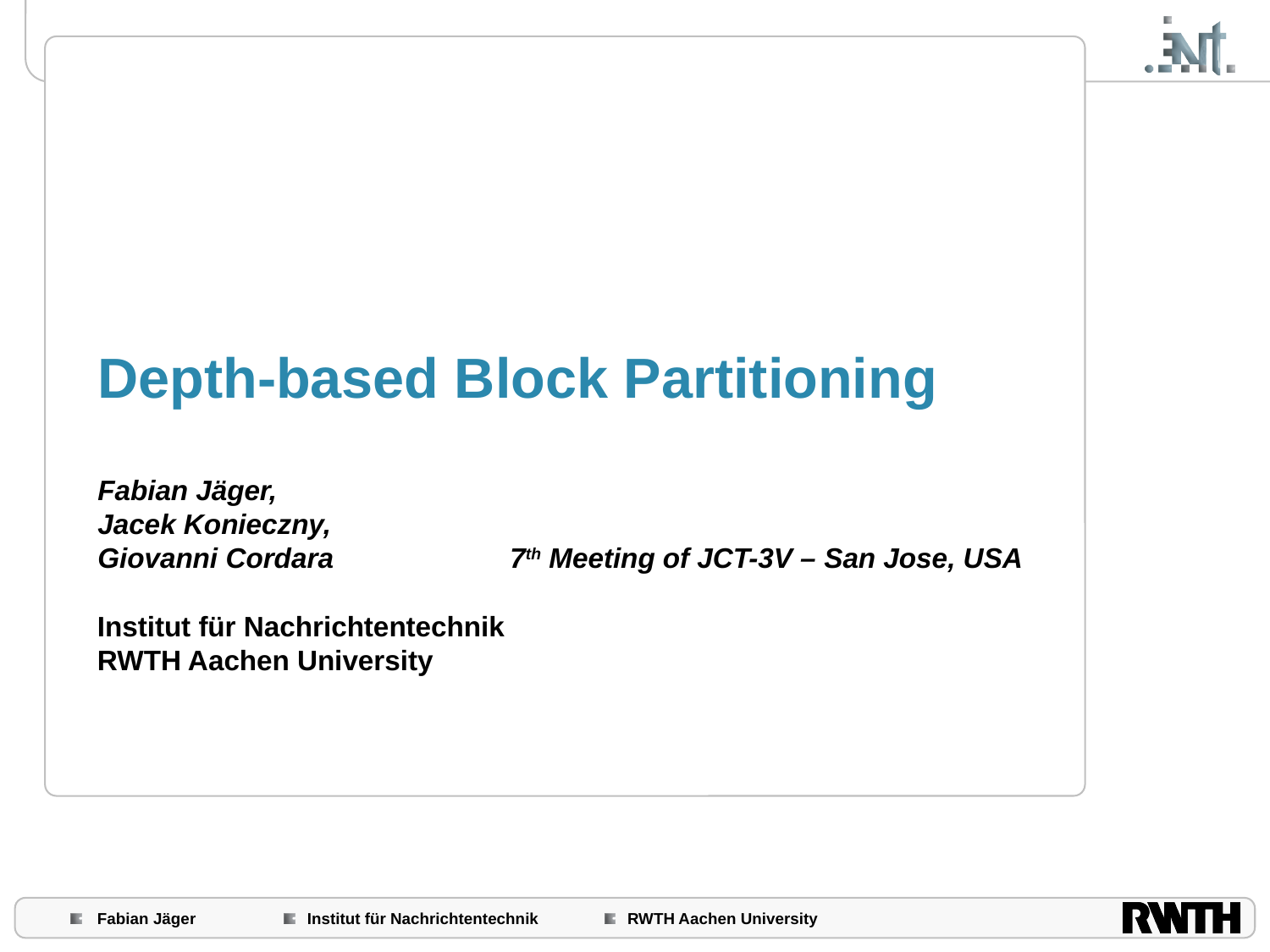

# Depth-based Block Partitioning
Fabian Jäger,
Jacek Konieczny,
Giovanni Cordara	    	    7th Meeting of JCT-3V – San Jose, USA